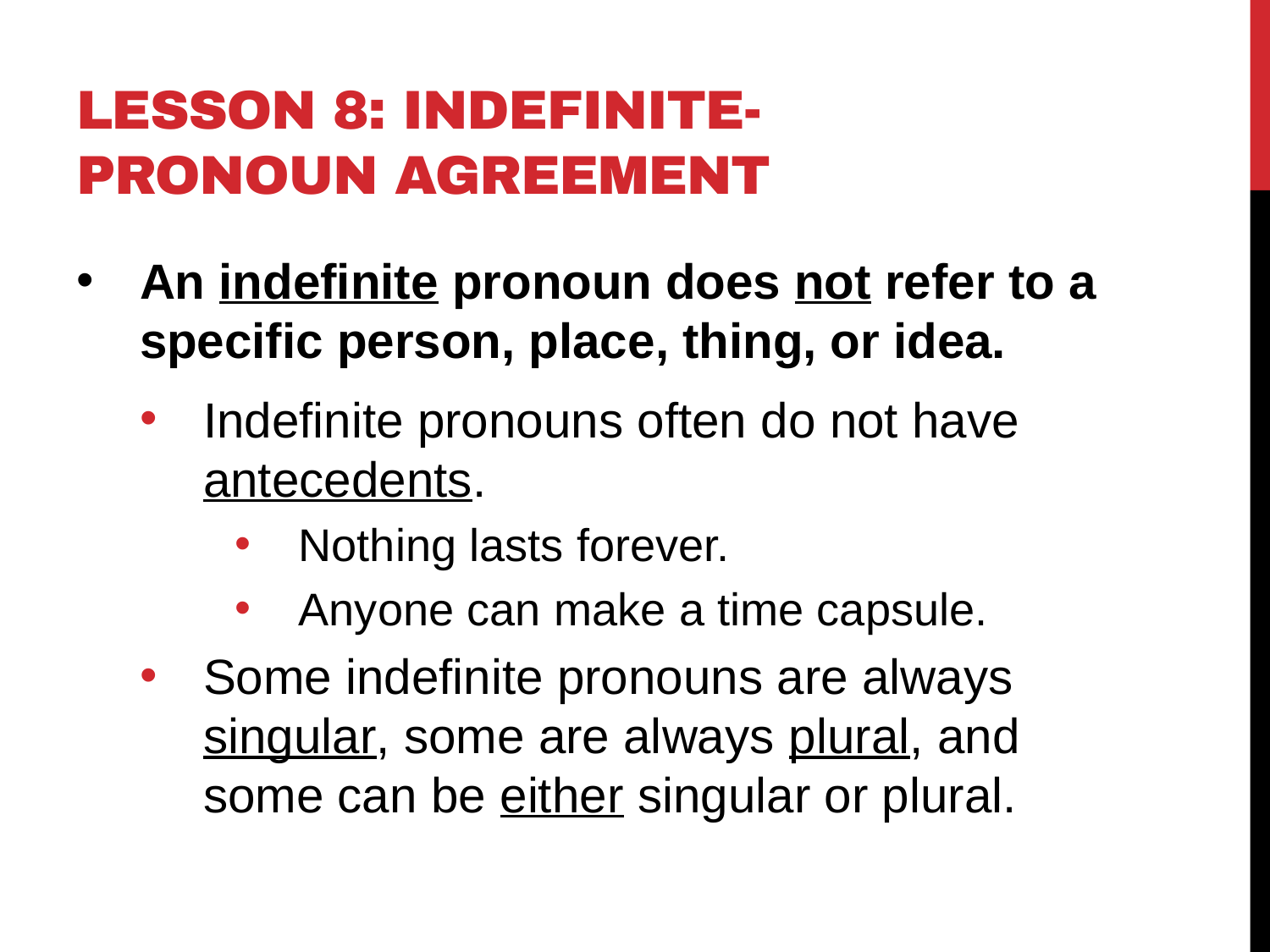

# Lesson 8: Indefinite-Pronoun agreement
An indefinite pronoun does not refer to a specific person, place, thing, or idea.
Indefinite pronouns often do not have antecedents.
Nothing lasts forever.
Anyone can make a time capsule.
Some indefinite pronouns are always singular, some are always plural, and some can be either singular or plural.